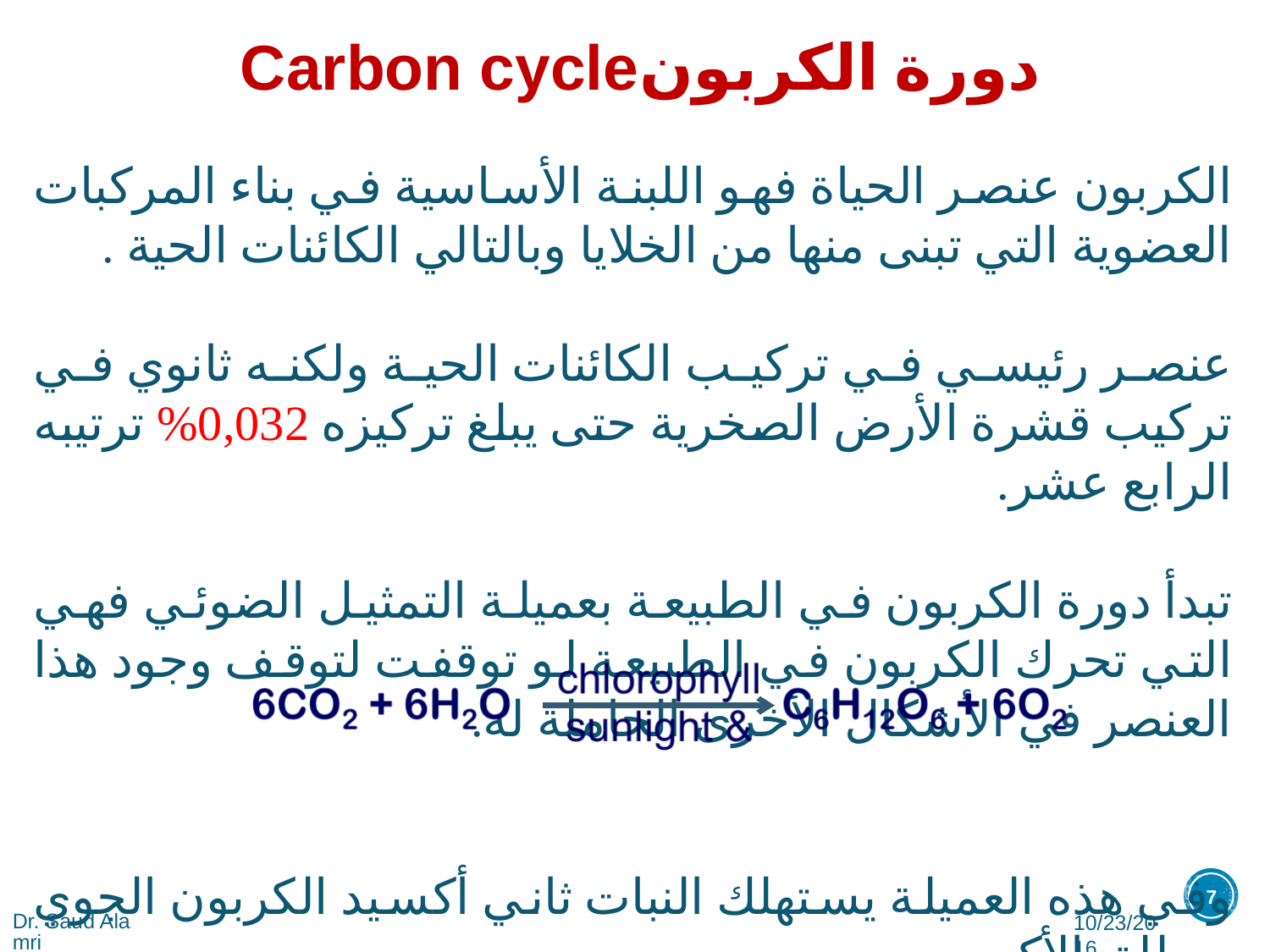

دورة الكربونCarbon cycle

الكربون عنصر الحياة فهو اللبنة الأساسية في بناء المركبات العضوية التي تبنى منها من الخلايا وبالتالي الكائنات الحية .

عنصر رئيسي في تركيب الكائنات الحية ولكنه ثانوي في تركيب قشرة الأرض الصخرية حتى يبلغ تركيزه 0,032% ترتيبه الرابع عشر.

تبدأ دورة الكربون في الطبيعة بعميلة التمثيل الضوئي فهي التي تحرك الكربون في الطبيعة لو توقفت لتوقف وجود هذا العنصر في الأشكال الأخرى الحاملة له.

وفي هذه العميلة يستهلك النبات ثاني أكسيد الكربون الجوي ويطلق الأكسجين .

7
Dr. Saud Alamri
10/23/2016